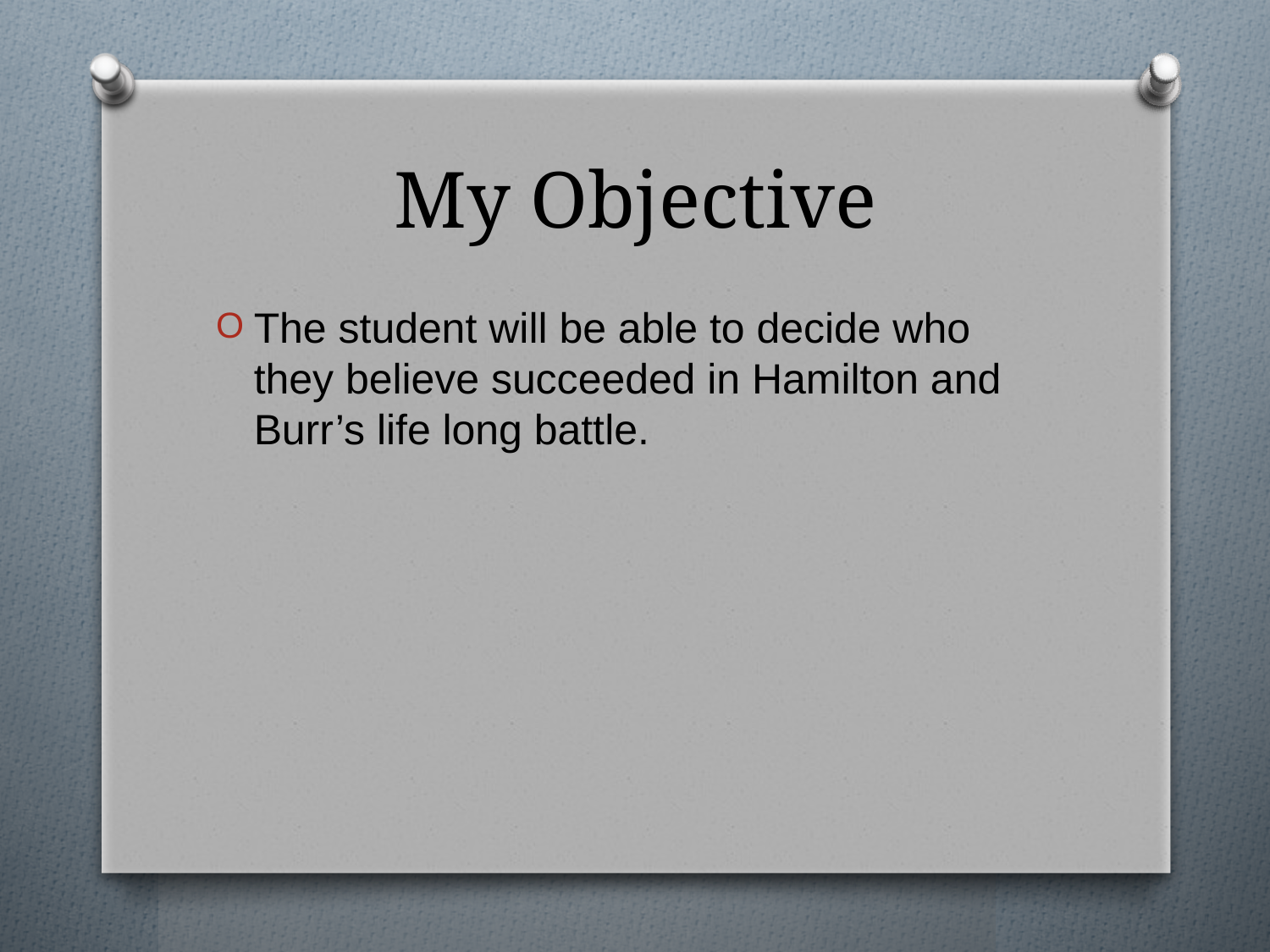

# My Objective
The student will be able to decide who they believe succeeded in Hamilton and Burr’s life long battle.